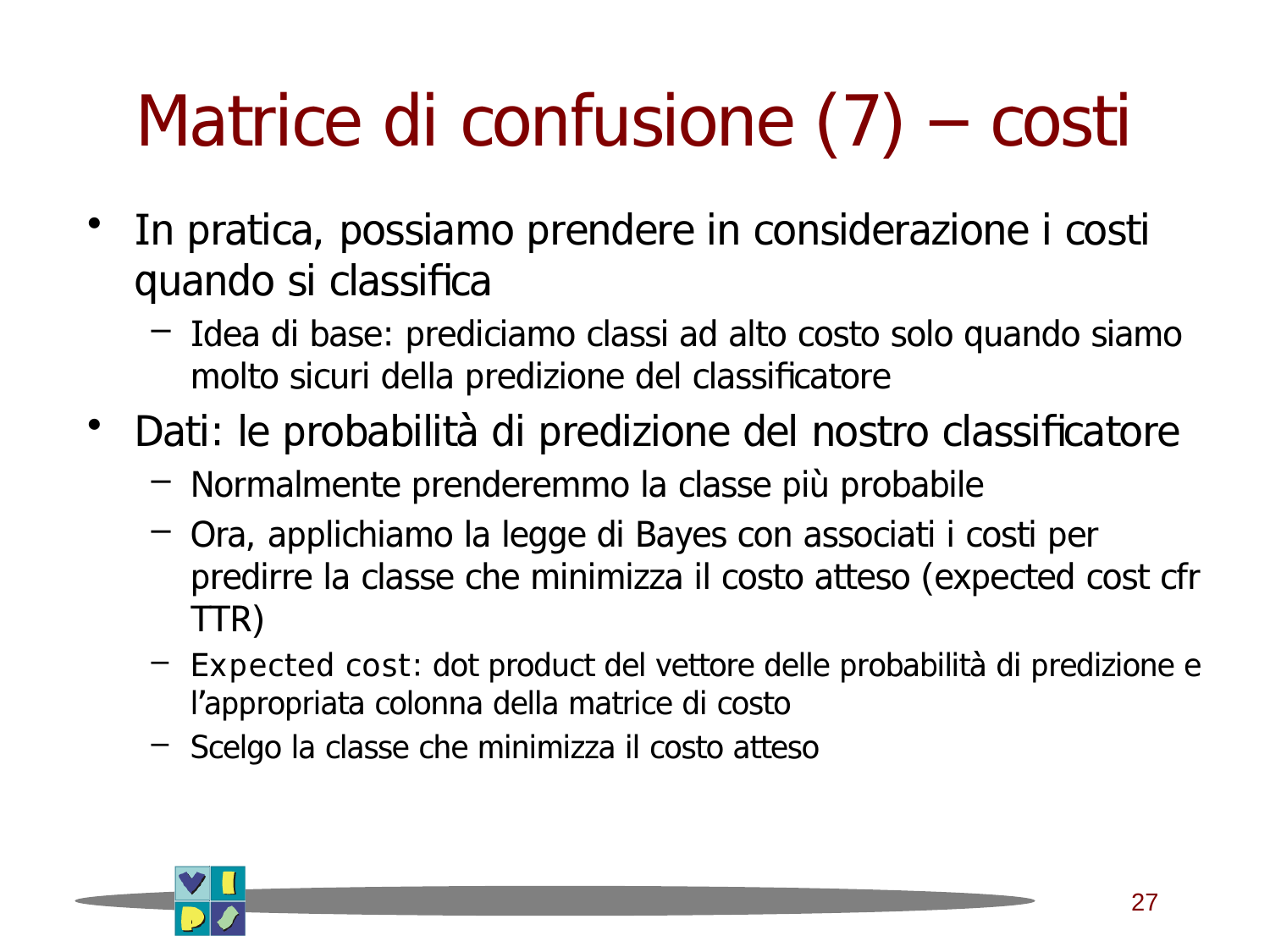

# Matrice di confusione (7) – costi
In pratica, possiamo prendere in considerazione i costi quando si classifica
Idea di base: prediciamo classi ad alto costo solo quando siamo molto sicuri della predizione del classificatore
Dati: le probabilità di predizione del nostro classificatore
Normalmente prenderemmo la classe più probabile
Ora, applichiamo la legge di Bayes con associati i costi per predirre la classe che minimizza il costo atteso (expected cost cfr TTR)
Expected cost: dot product del vettore delle probabilità di predizione e l’appropriata colonna della matrice di costo
Scelgo la classe che minimizza il costo atteso
27